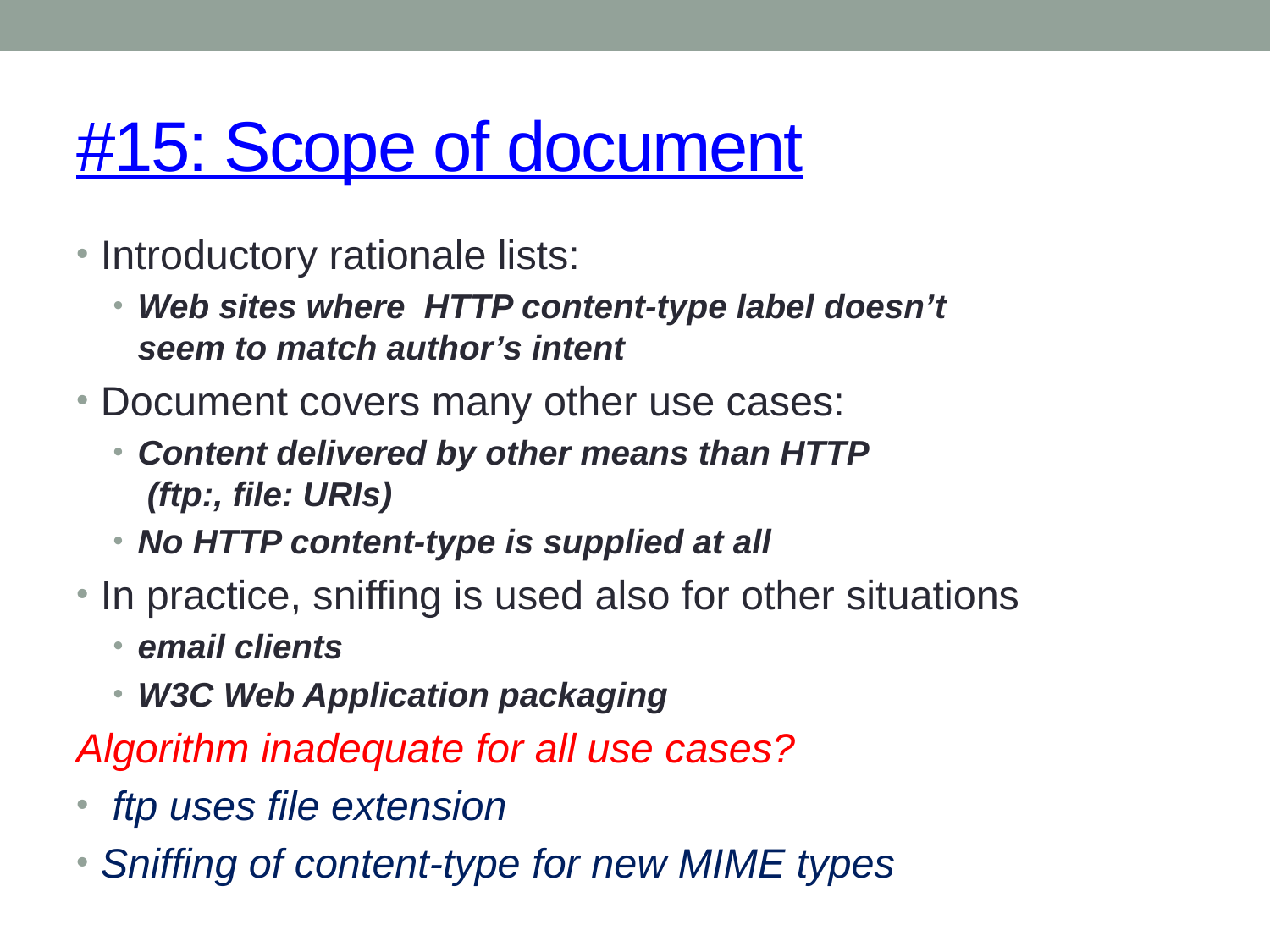

# #15: Scope of document
Introductory rationale lists:
Web sites where  HTTP content-type label doesn’t
seem to match author’s intent
Document covers many other use cases:
Content delivered by other means than HTTP
 (ftp:, file: URIs)
No HTTP content-type is supplied at all
In practice, sniffing is used also for other situations
email clients
W3C Web Application packaging
Algorithm inadequate for all use cases?
 ftp uses file extension
Sniffing of content-type for new MIME types